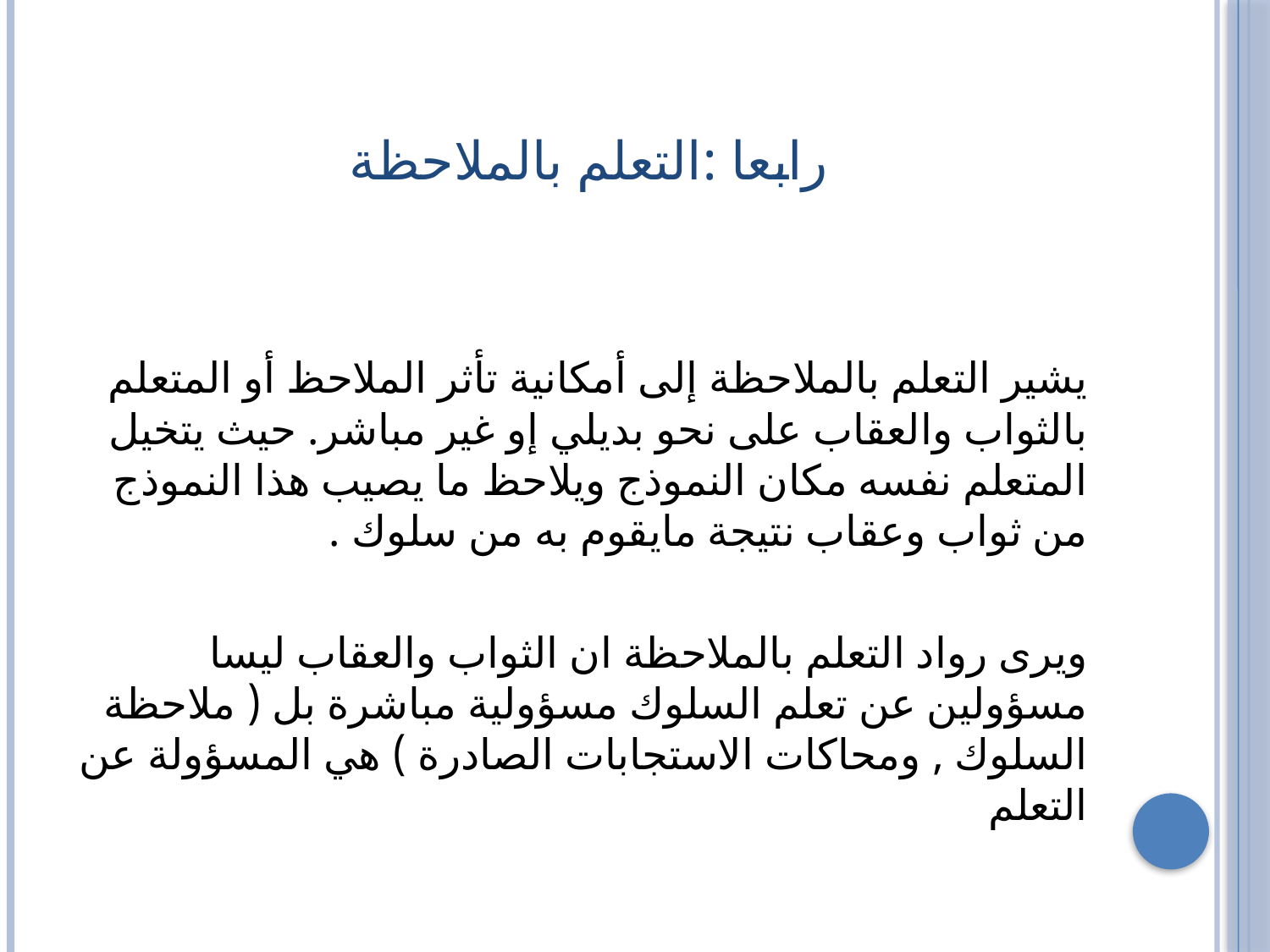

# رابعا :التعلم بالملاحظة

يشير التعلم بالملاحظة إلى أمكانية تأثر الملاحظ أو المتعلم بالثواب والعقاب على نحو بديلي إو غير مباشر. حيث يتخيل المتعلم نفسه مكان النموذج ويلاحظ ما يصيب هذا النموذج من ثواب وعقاب نتيجة مايقوم به من سلوك .

ويرى رواد التعلم بالملاحظة ان الثواب والعقاب ليسا مسؤولين عن تعلم السلوك مسؤولية مباشرة بل ( ملاحظة السلوك , ومحاكات الاستجابات الصادرة ) هي المسؤولة عن التعلم